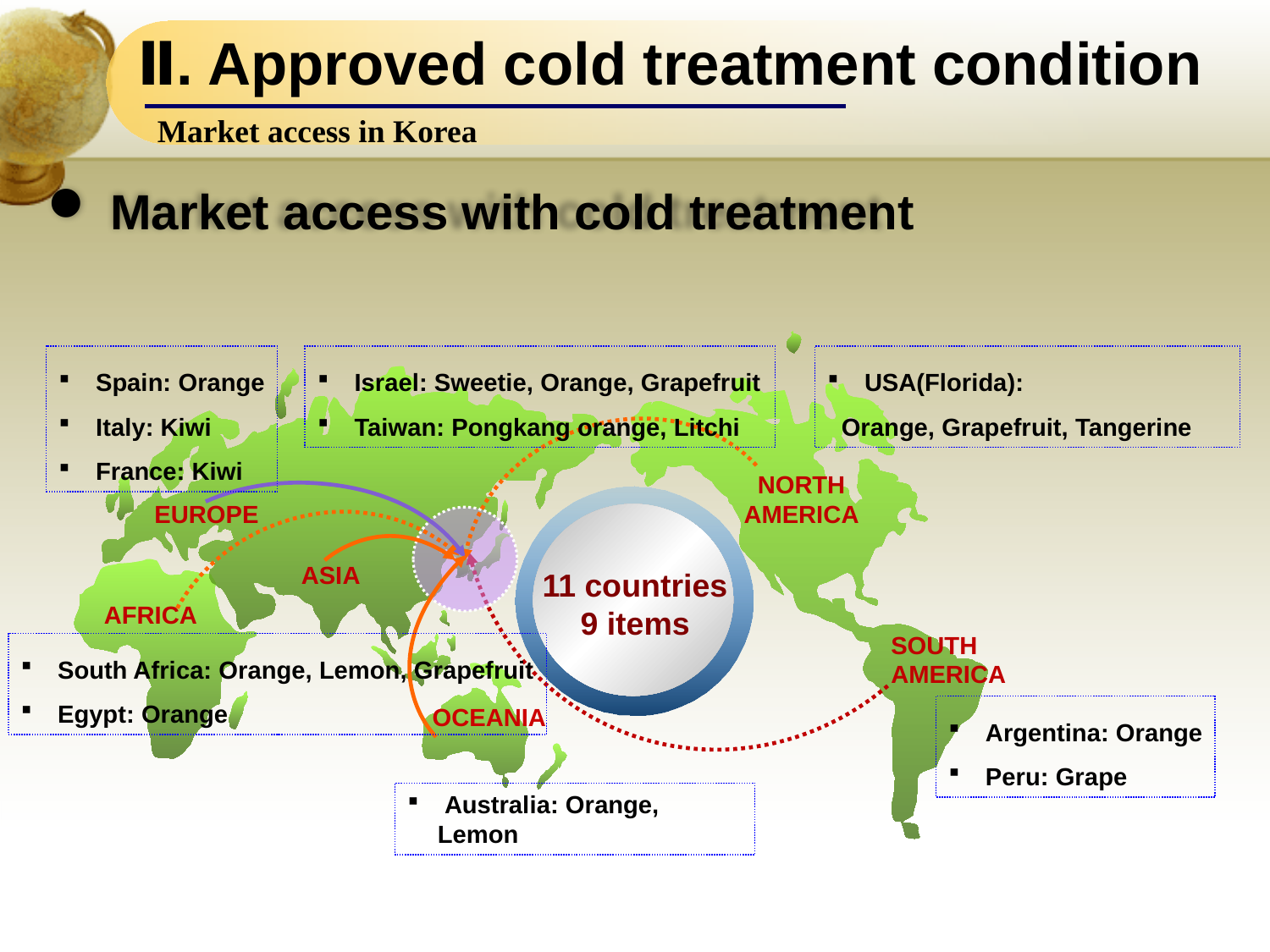

Ⅱ. Approved cold treatment condition

Market access in Korea
 Market access with cold treatment

 Spain: Orange
 Italy: Kiwi
 France: Kiwi
 Israel: Sweetie, Orange, Grapefruit
 Taiwan: Pongkang orange, Litchi
 USA(Florida):
  Orange, Grapefruit, Tangerine
 South Africa: Orange, Lemon, Grapefruit
 Egypt: Orange
 Argentina: Orange
 Peru: Grape
 Australia: Orange, Lemon

NORTH
AMERICA

11 countries
9 items
EUROPE

ASIA
AFRICA
SOUTH
AMERICA

OCEANIA